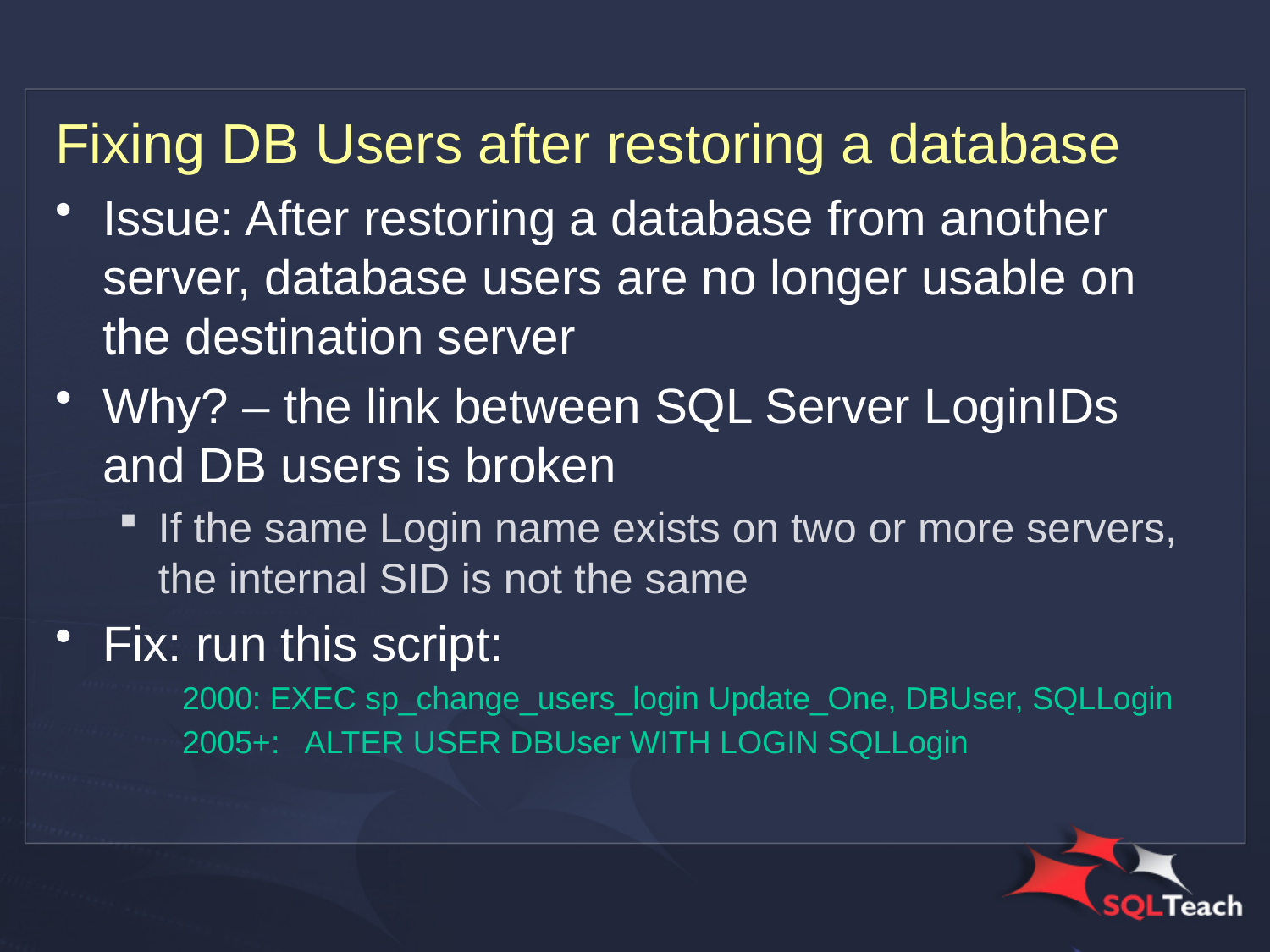

# Fixing DB Users after restoring a database
Issue: After restoring a database from another server, database users are no longer usable on the destination server
Why? – the link between SQL Server LoginIDs and DB users is broken
If the same Login name exists on two or more servers, the internal SID is not the same
Fix: run this script:
2000: EXEC sp_change_users_login Update_One, DBUser, SQLLogin
2005+:   ALTER USER DBUser WITH LOGIN SQLLogin